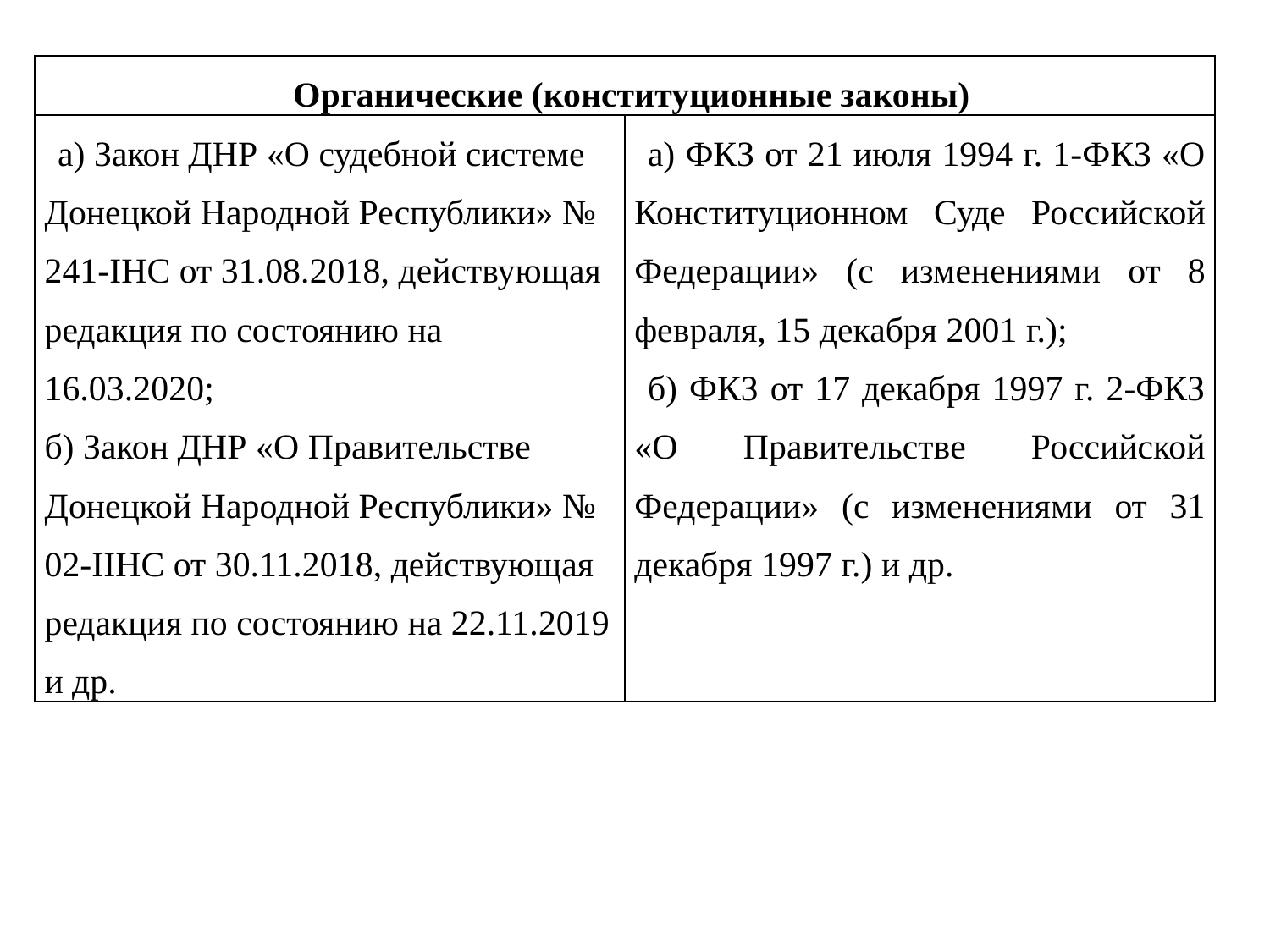

| Органические (конституционные законы) |  |
| --- | --- |
| а) Закон ДНР «О судебной системе Донецкой Народной Республики» № 241-IHC от 31.08.2018, действующая редакция по состоянию на 16.03.2020; б) Закон ДНР «О Правительстве Донецкой Народной Республики» № 02-IIHC от 30.11.2018, действующая редакция по состоянию на 22.11.2019 и др. | а) ФКЗ от 21 июля 1994 г. 1-ФКЗ «О Конституционном Суде Российской Федерации» (с изменениями от 8 февраля, 15 декабря 2001 г.); б) ФКЗ от 17 декабря 1997 г. 2-ФКЗ «О Правительстве Российской Федерации» (с изменениями от 31 декабря 1997 г.) и др. |